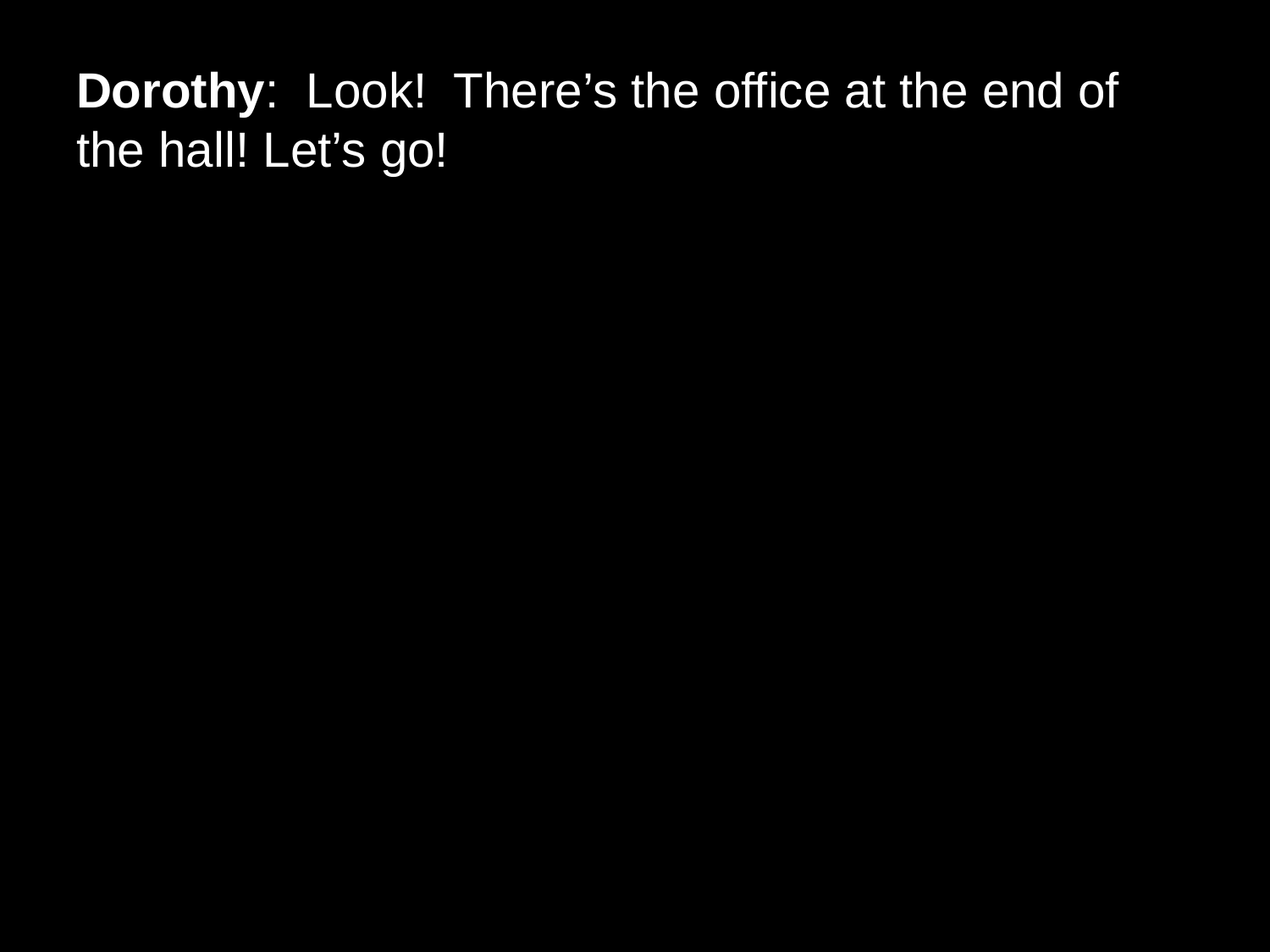

# Dorothy:  Look!  There’s the office at the end of the hall! Let’s go!